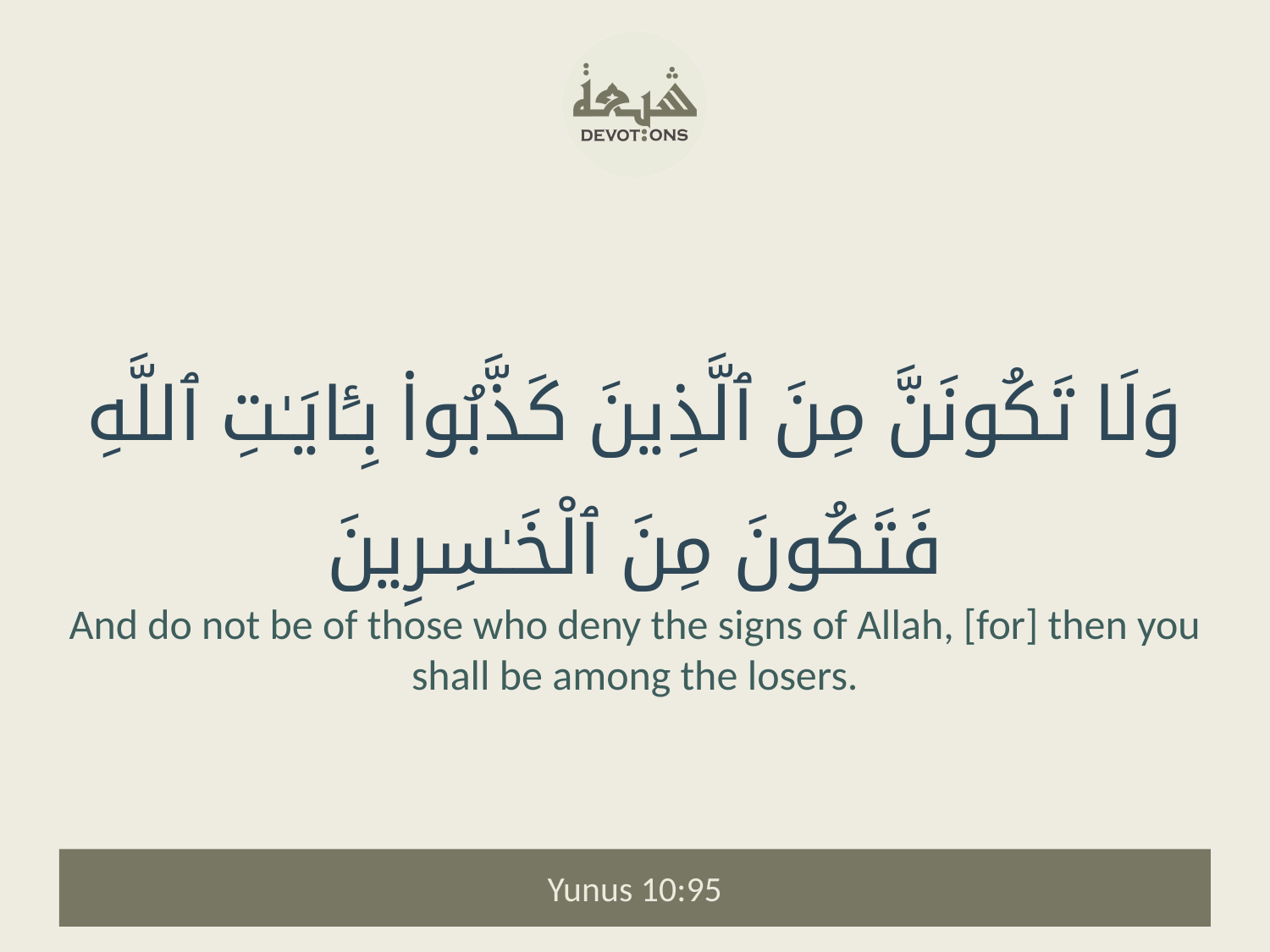

وَلَا تَكُونَنَّ مِنَ ٱلَّذِينَ كَذَّبُوا۟ بِـَٔايَـٰتِ ٱللَّهِ فَتَكُونَ مِنَ ٱلْخَـٰسِرِينَ
And do not be of those who deny the signs of Allah, [for] then you shall be among the losers.
Yunus 10:95